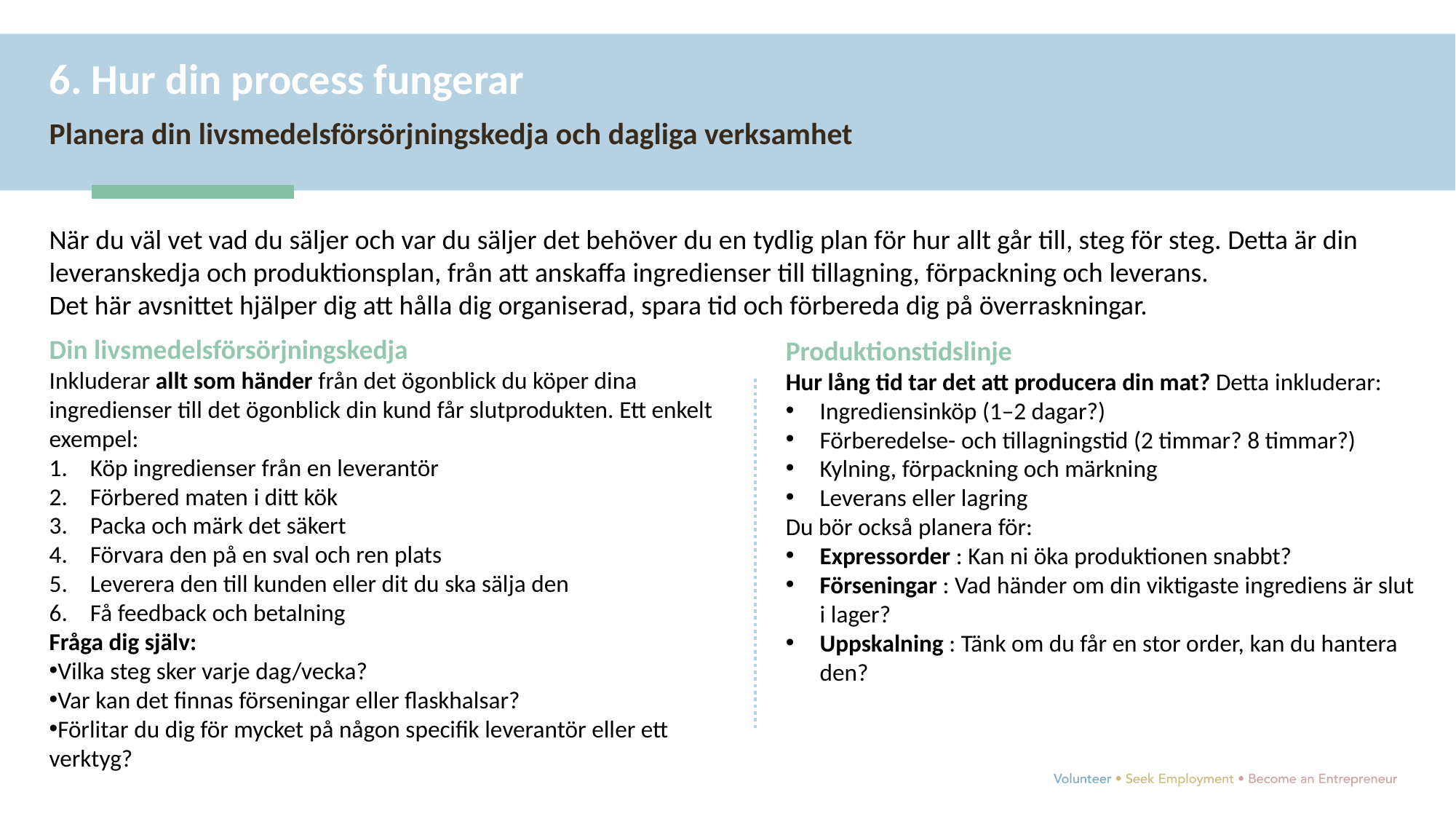

6. Hur din process fungerar
Planera din livsmedelsförsörjningskedja och dagliga verksamhet
När du väl vet vad du säljer och var du säljer det behöver du en tydlig plan för hur allt går till, steg för steg. Detta är din leveranskedja och produktionsplan, från att anskaffa ingredienser till tillagning, förpackning och leverans.
Det här avsnittet hjälper dig att hålla dig organiserad, spara tid och förbereda dig på överraskningar.

Din livsmedelsförsörjningskedja
Inkluderar allt som händer från det ögonblick du köper dina ingredienser till det ögonblick din kund får slutprodukten. Ett enkelt exempel:
Köp ingredienser från en leverantör
Förbered maten i ditt kök
Packa och märk det säkert
Förvara den på en sval och ren plats
Leverera den till kunden eller dit du ska sälja den
Få feedback och betalning
Fråga dig själv:
Vilka steg sker varje dag/vecka?
Var kan det finnas förseningar eller flaskhalsar?
Förlitar du dig för mycket på någon specifik leverantör eller ett verktyg?
Produktionstidslinje
Hur lång tid tar det att producera din mat? Detta inkluderar:
Ingrediensinköp (1–2 dagar?)
Förberedelse- och tillagningstid (2 timmar? 8 timmar?)
Kylning, förpackning och märkning
Leverans eller lagring
Du bör också planera för:
Expressorder : Kan ni öka produktionen snabbt?
Förseningar : Vad händer om din viktigaste ingrediens är slut i lager?
Uppskalning : Tänk om du får en stor order, kan du hantera den?